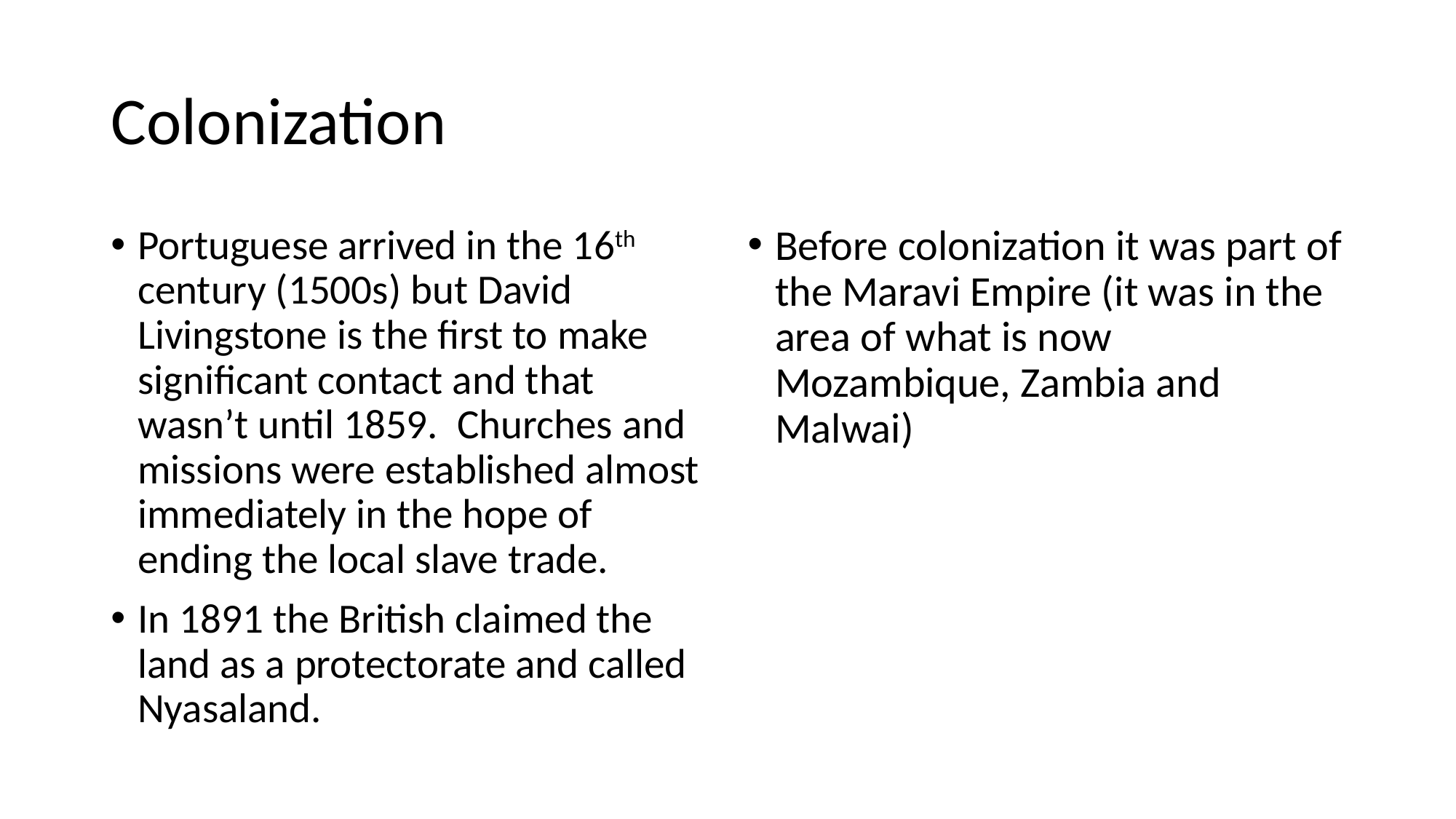

# Colonization
Portuguese arrived in the 16th century (1500s) but David Livingstone is the first to make significant contact and that wasn’t until 1859.  Churches and missions were established almost immediately in the hope of ending the local slave trade.
In 1891 the British claimed the land as a protectorate and called Nyasaland.
Before colonization it was part of the Maravi Empire (it was in the area of what is now Mozambique, Zambia and Malwai)